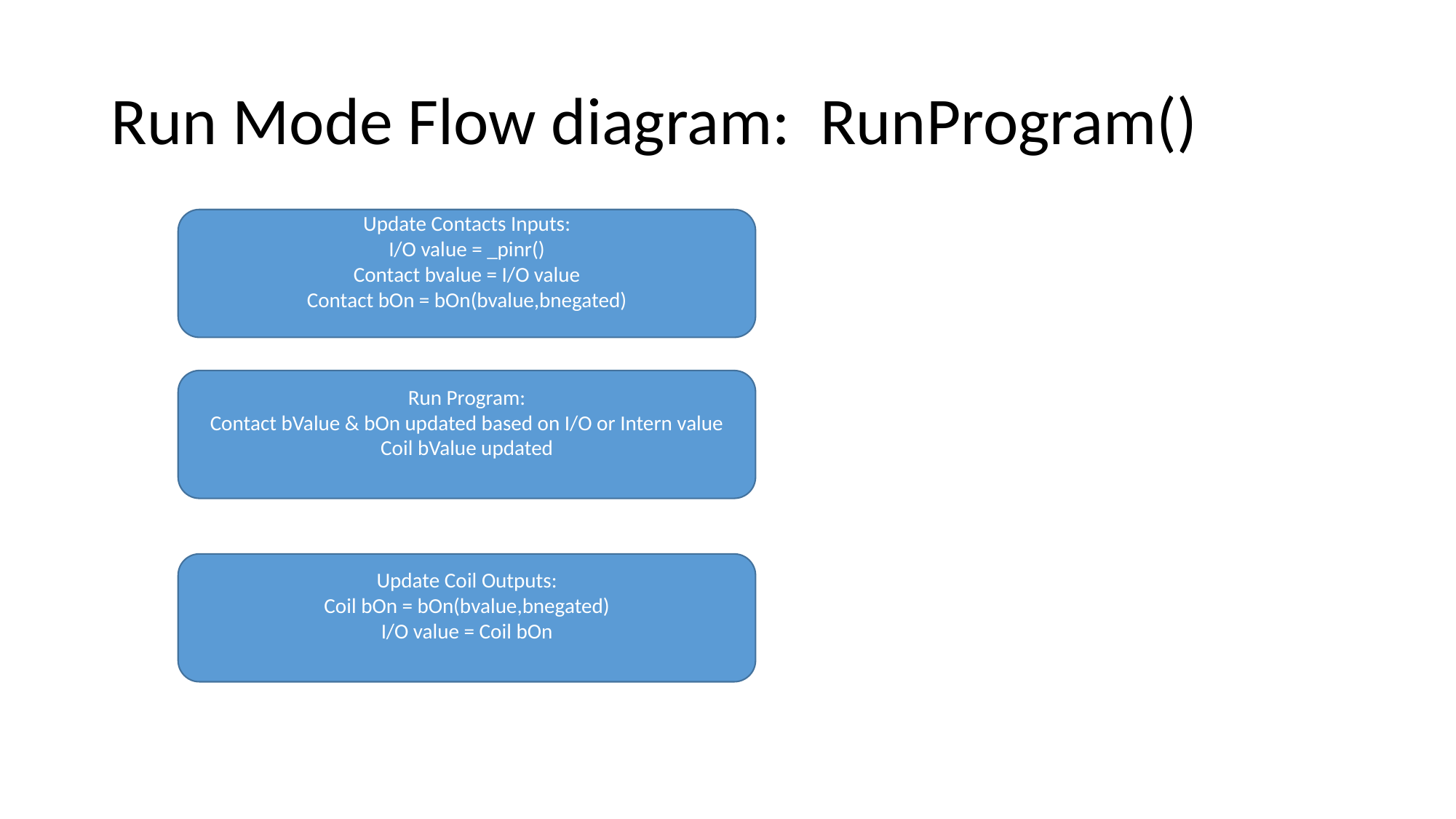

# Run Mode Flow diagram:  RunProgram()
Update Contacts Inputs:
I/O value = _pinr()
Contact bvalue = I/O value
Contact bOn = bOn(bvalue,bnegated)

Run Program:
Contact bValue & bOn updated based on I/O or Intern value
Coil bValue updated

Update Coil Outputs:
Coil bOn = bOn(bvalue,bnegated)
I/O value = Coil bOn